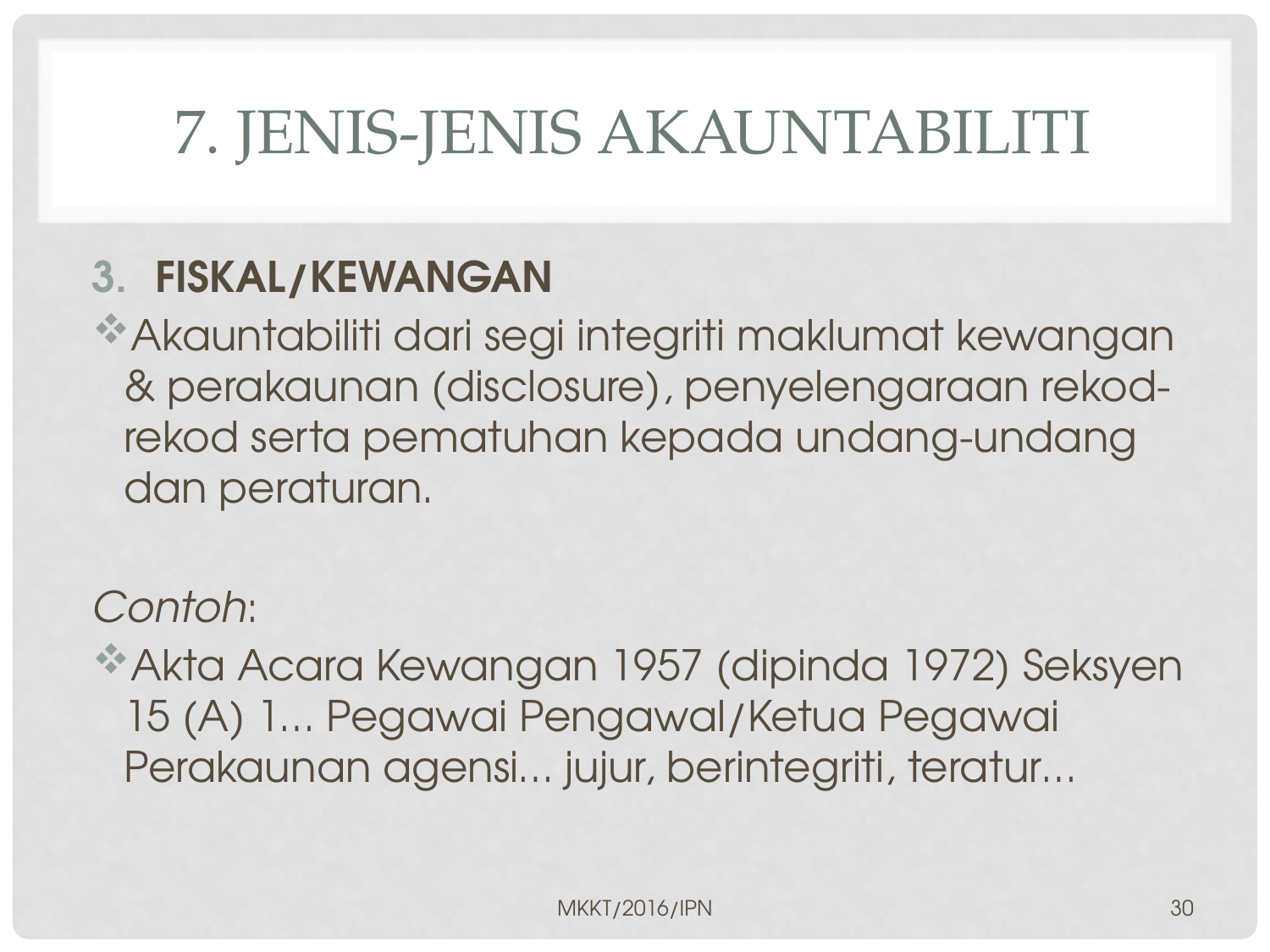

# 7. jenis-jenis akauntabiliti
FISKAL/KEWANGAN
Akauntabiliti dari segi integriti maklumat kewangan & perakaunan (disclosure), penyelengaraan rekod-rekod serta pematuhan kepada undang-undang dan peraturan.

Contoh:
Akta Acara Kewangan 1957 (dipinda 1972) Seksyen 15 (A) 1… Pegawai Pengawal/Ketua Pegawai Perakaunan agensi… jujur, berintegriti, teratur…
MKKT/2016/IPN
30